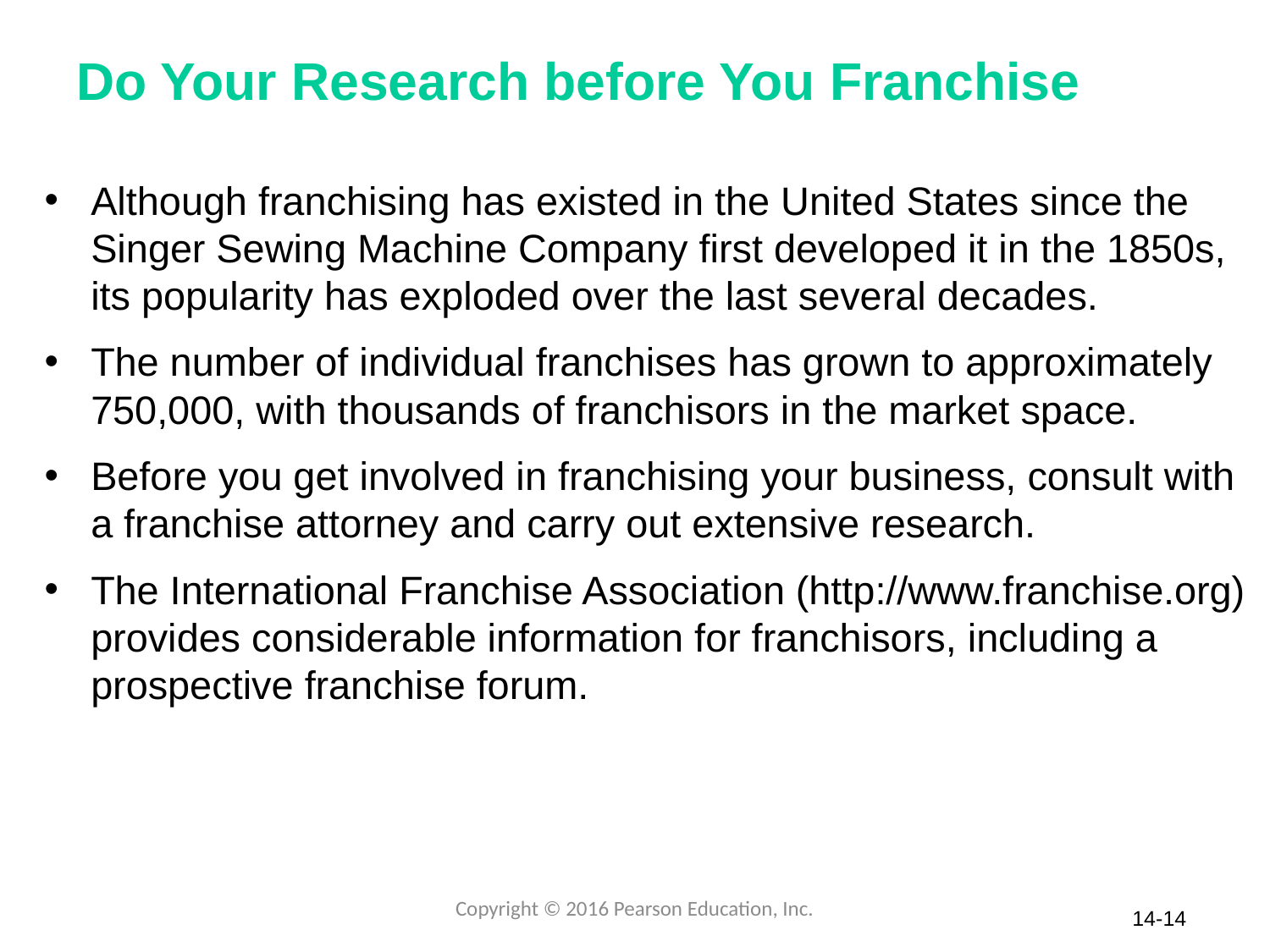

# Do Your Research before You Franchise
Although franchising has existed in the United States since the Singer Sewing Machine Company first developed it in the 1850s, its popularity has exploded over the last several decades.

The number of individual franchises has grown to approximately 750,000, with thousands of franchisors in the market space.

Before you get involved in franchising your business, consult with a franchise attorney and carry out extensive research.

The International Franchise Association (http://www.franchise.org) provides considerable information for franchisors, including a prospective franchise forum.
Copyright © 2016 Pearson Education, Inc.